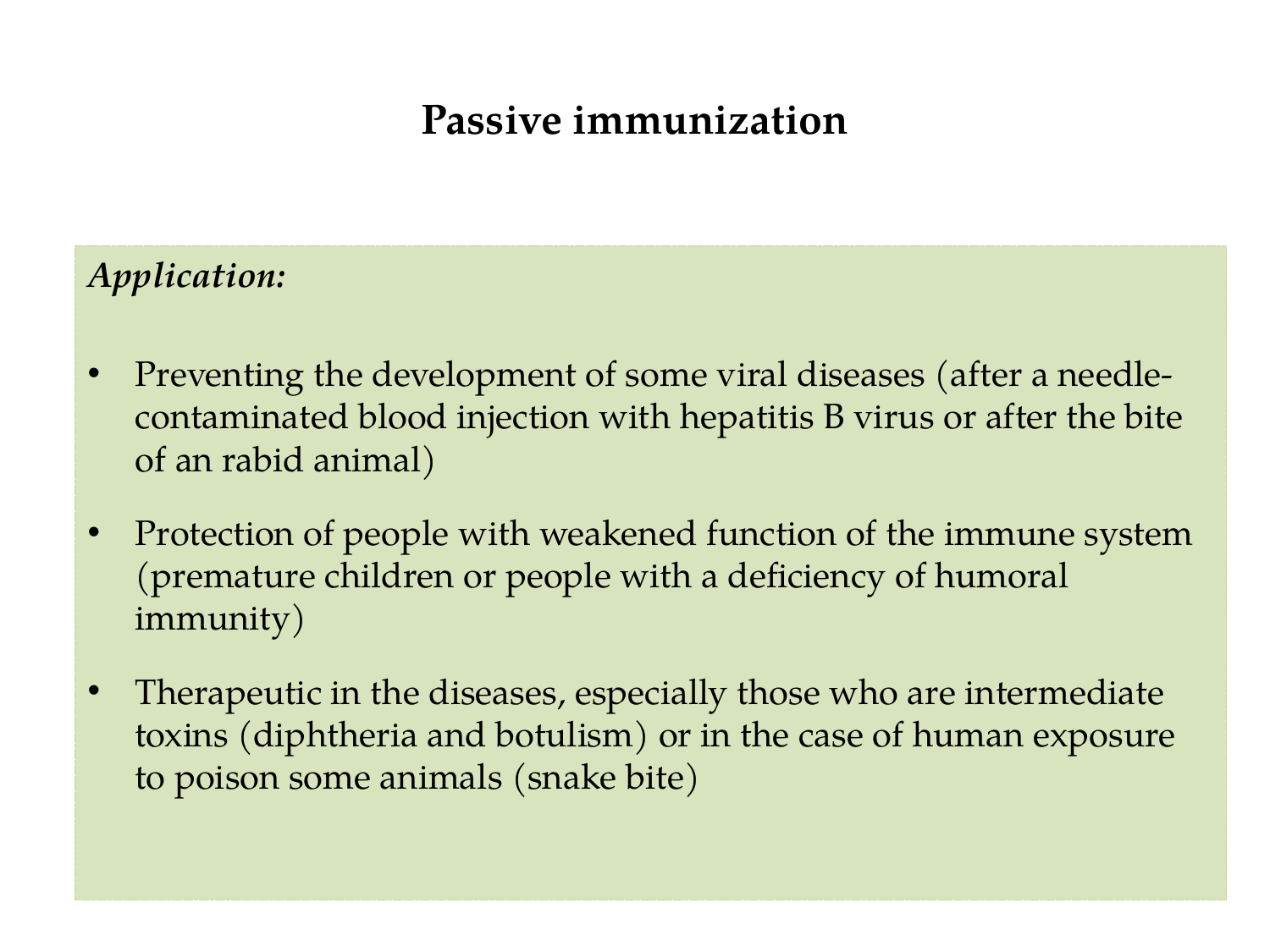

# Passive immunization
Application:

Preventing the development of some viral diseases (after a needle-contaminated blood injection with hepatitis B virus or after the bite of an rabid animal)

Protection of people with weakened function of the immune system (premature children or people with a deficiency of humoral immunity)

Therapeutic in the diseases, especially those who are intermediate toxins (diphtheria and botulism) or in the case of human exposure to poison some animals (snake bite)